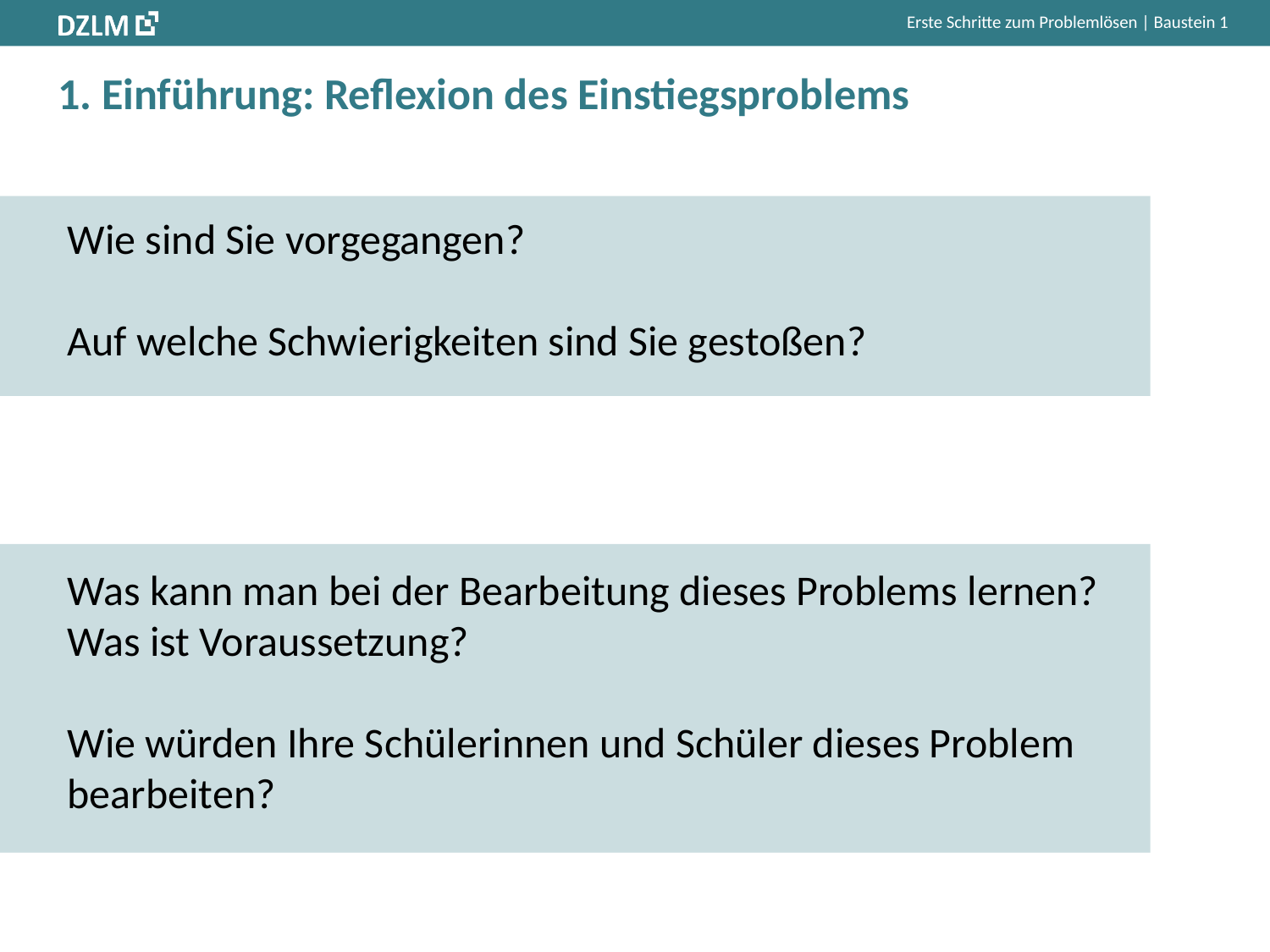

# 1. Einführung: Reflexion des Einstiegsproblems

Wie sind Sie vorgegangen?

Auf welche Schwierigkeiten sind Sie gestoßen?

Was kann man bei der Bearbeitung dieses Problems lernen? Was ist Voraussetzung?

Wie würden Ihre Schülerinnen und Schüler dieses Problem bearbeiten?